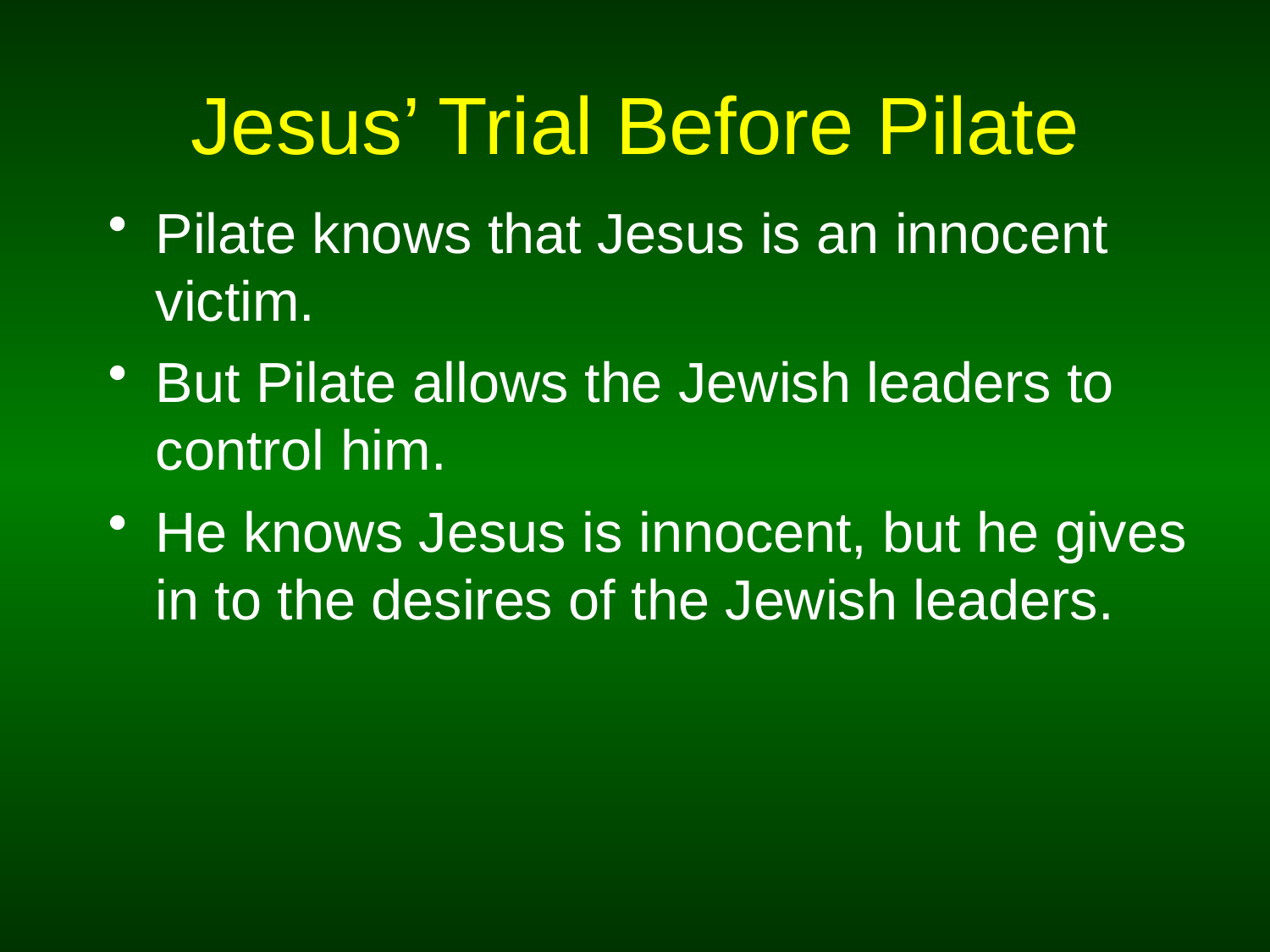

# Jesus’ Trial Before Pilate
Pilate knows that Jesus is an innocent victim.
But Pilate allows the Jewish leaders to control him.
He knows Jesus is innocent, but he gives in to the desires of the Jewish leaders.